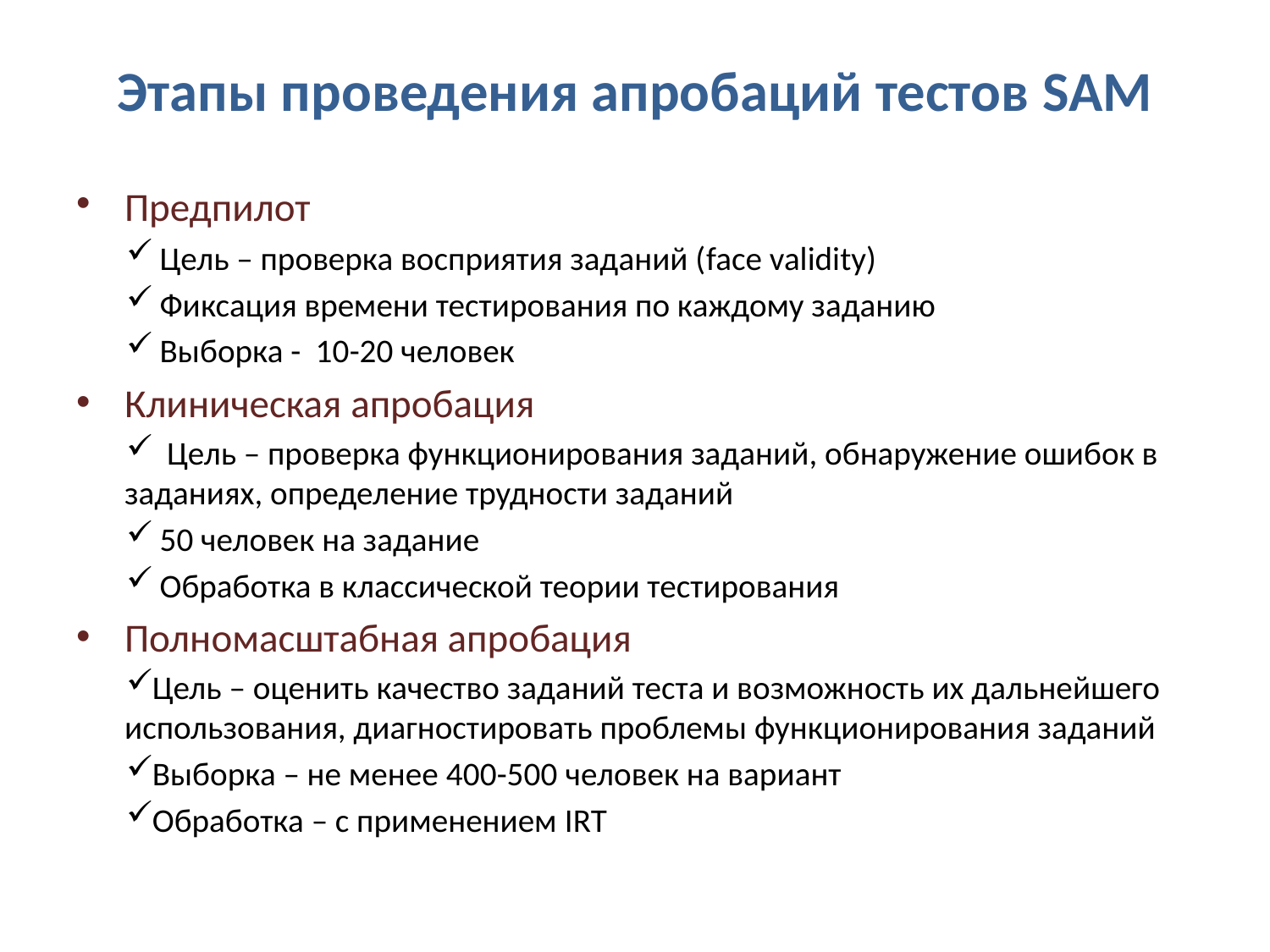

# Этапы проведения апробаций тестов SAM
Предпилот
 Цель – проверка восприятия заданий (face validity)
 Фиксация времени тестирования по каждому заданию
 Выборка -  10-20 человек
Клиническая апробация
  Цель – проверка функционирования заданий, обнаружение ошибок в заданиях, определение трудности заданий
 50 человек на задание
 Обработка в классической теории тестирования
Полномасштабная апробация
Цель – оценить качество заданий теста и возможность их дальнейшего использования, диагностировать проблемы функционирования заданий
Выборка – не менее 400-500 человек на вариант
Обработка – с применением IRT